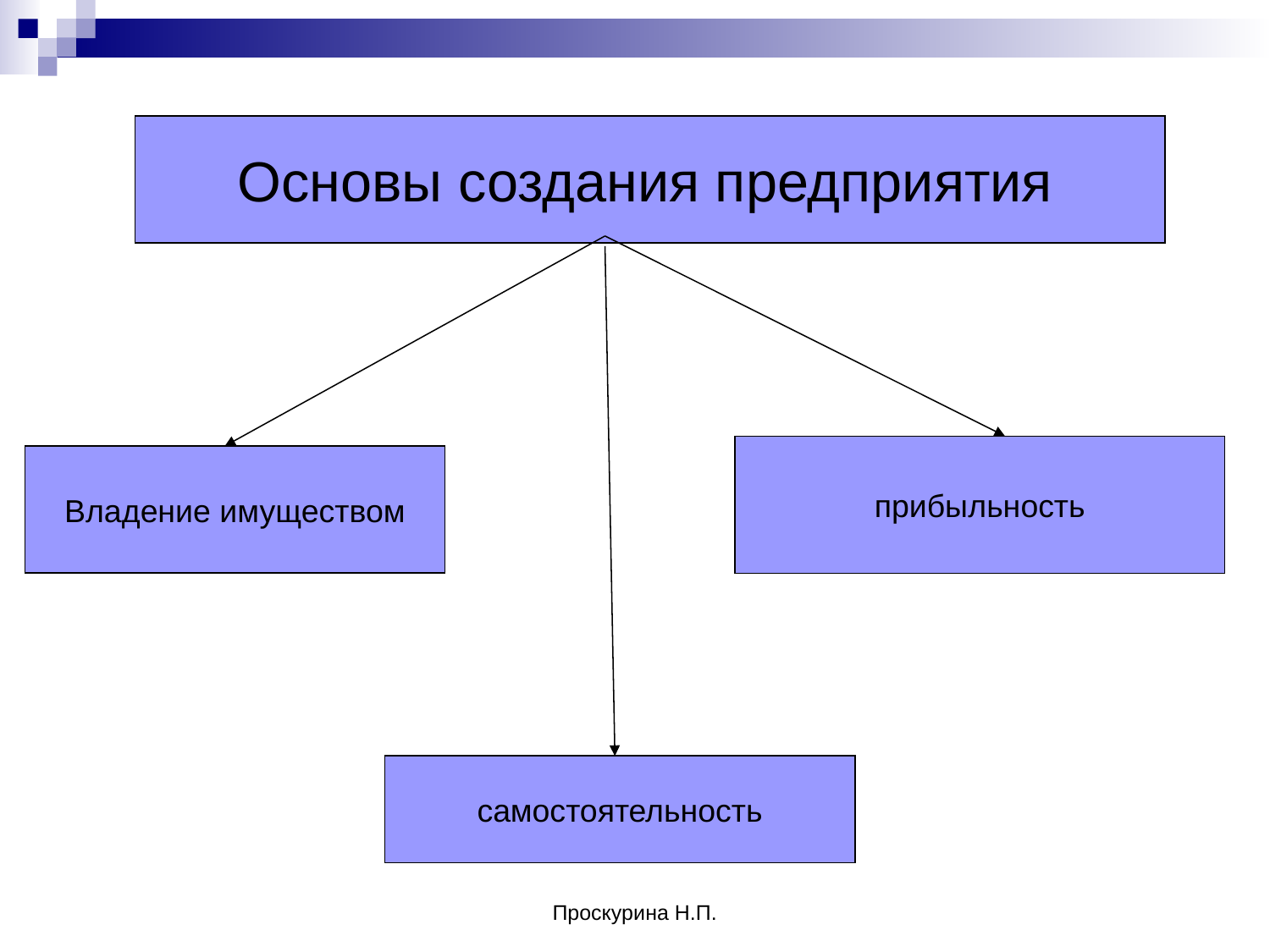

Основы создания предприятия

прибыльность
Владение имуществом
самостоятельность
Проскурина Н.П.